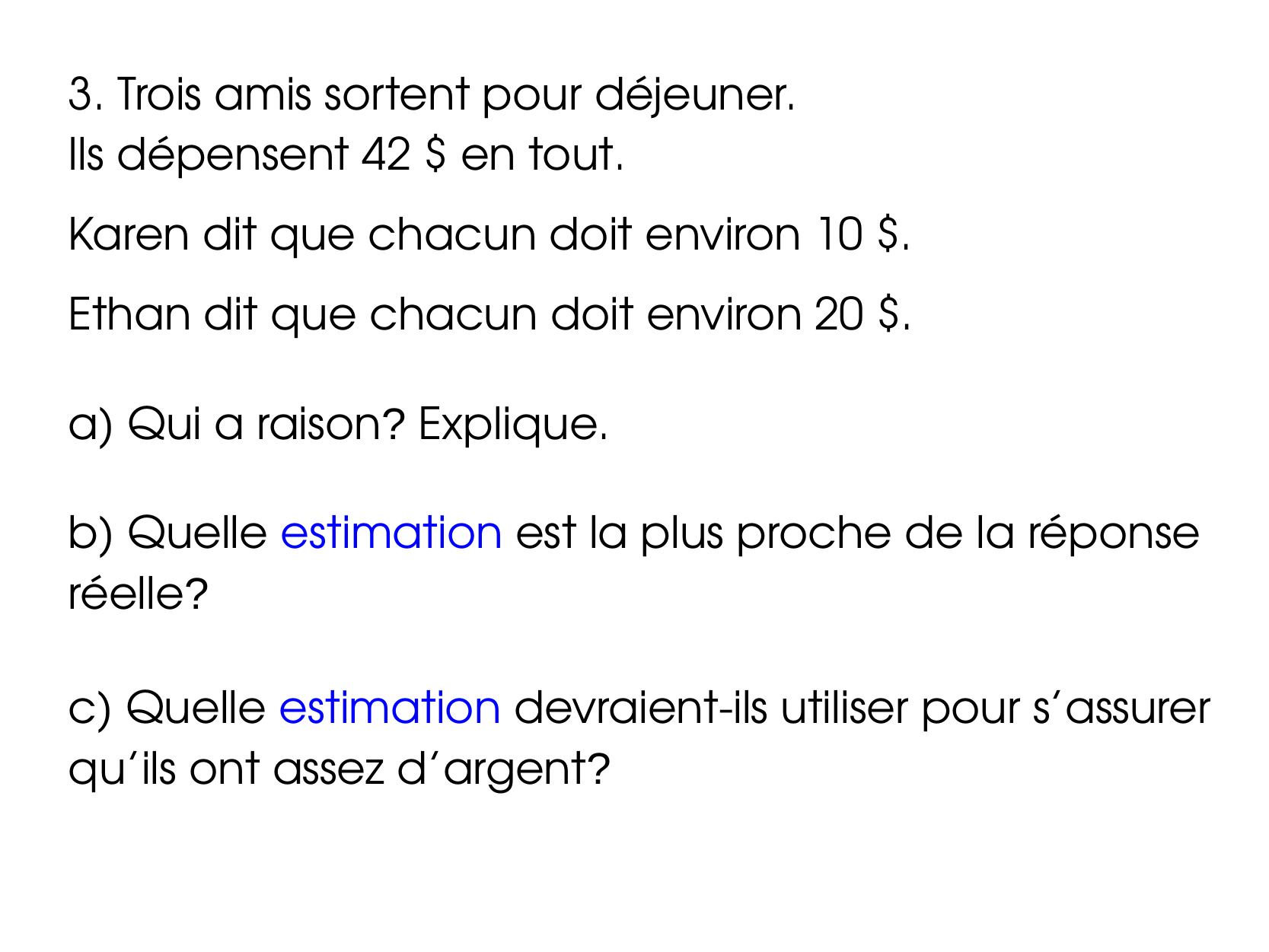

3. Trois amis sortent pour déjeuner.
Ils dépensent 42 $ en tout.
Karen dit que chacun doit environ 10 $.
Ethan dit que chacun doit environ 20 $.
a) Qui a raison? Explique.
b) Quelle estimation est la plus proche de la réponse réelle?
c) Quelle estimation devraient-ils utiliser pour s’assurer qu’ils ont assez d’argent?